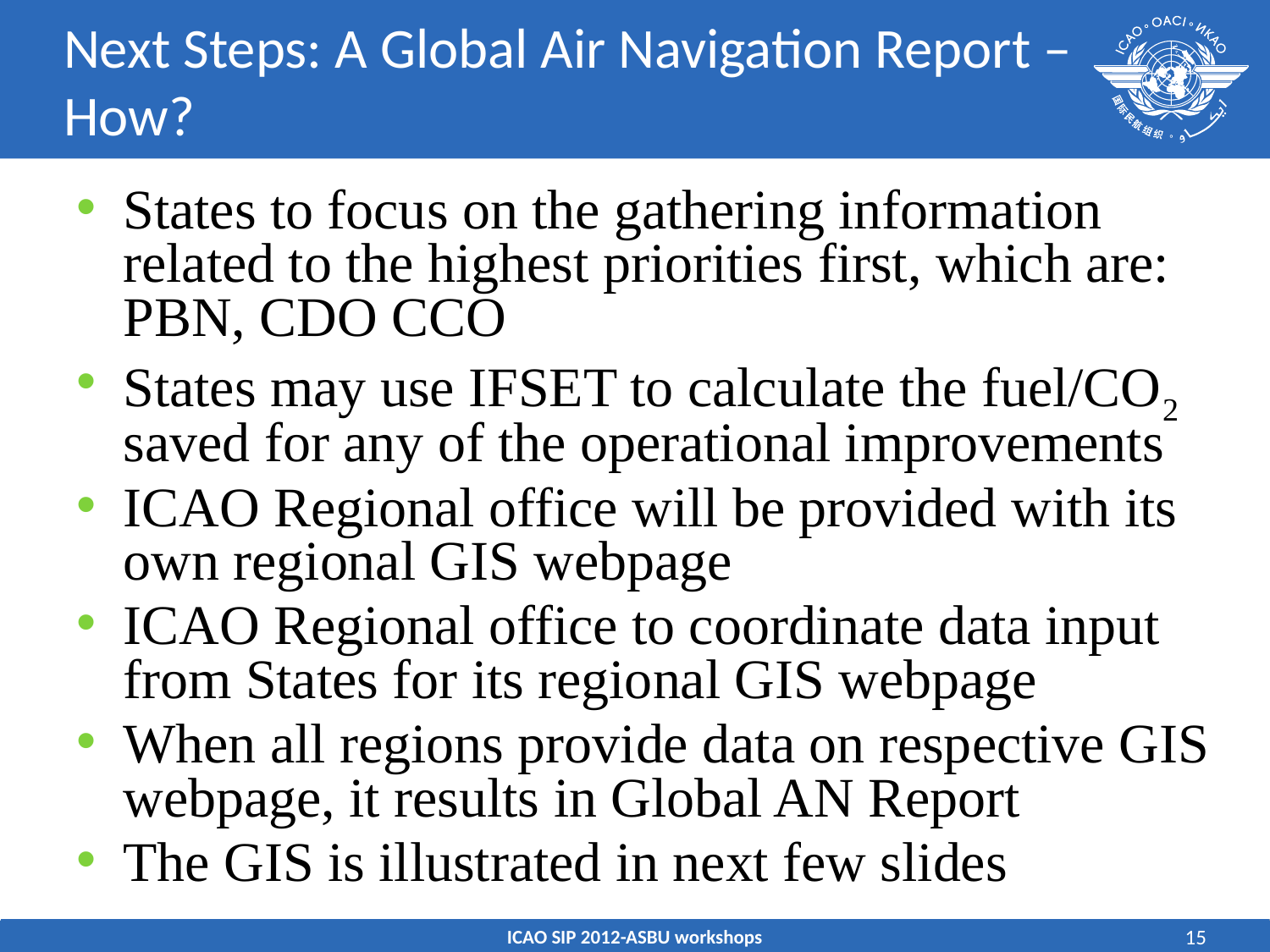

# Next Steps: A Global Air Navigation Report – How?
States to focus on the gathering information related to the highest priorities first, which are:  PBN, CDO CCO
States may use IFSET to calculate the fuel/CO2   saved for any of the operational improvements
ICAO Regional office will be provided with its own regional GIS webpage
ICAO Regional office to coordinate data input from States for its regional GIS webpage
When all regions provide data on respective GIS webpage, it results in Global AN Report
The GIS is illustrated in next few slides

ICAO SIP 2012-ASBU workshops
15